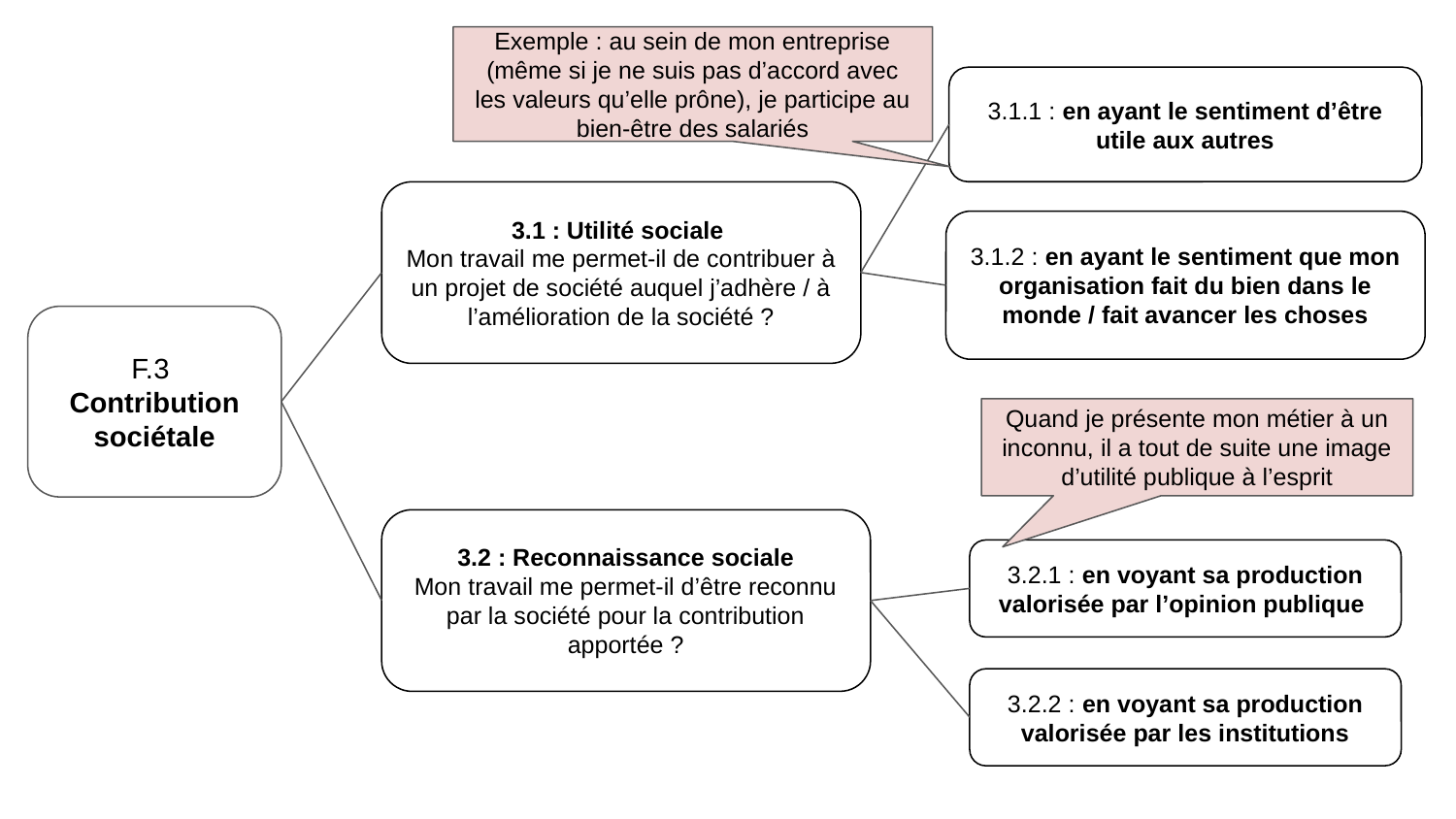

Exemple : au sein de mon entreprise (même si je ne suis pas d’accord avec les valeurs qu’elle prône), je participe au bien-être des salariés
3.1.1 : en ayant le sentiment d’être utile aux autres
3.1 : Utilité sociale
Mon travail me permet-il de contribuer à un projet de société auquel j’adhère / à l’amélioration de la société ?
3.1.2 : en ayant le sentiment que mon organisation fait du bien dans le monde / fait avancer les choses
F.3
Contribution sociétale
Quand je présente mon métier à un inconnu, il a tout de suite une image d’utilité publique à l’esprit
3.2 : Reconnaissance sociale
Mon travail me permet-il d’être reconnu par la société pour la contribution apportée ?
3.2.1 : en voyant sa production valorisée par l’opinion publique
3.2.2 : en voyant sa production valorisée par les institutions